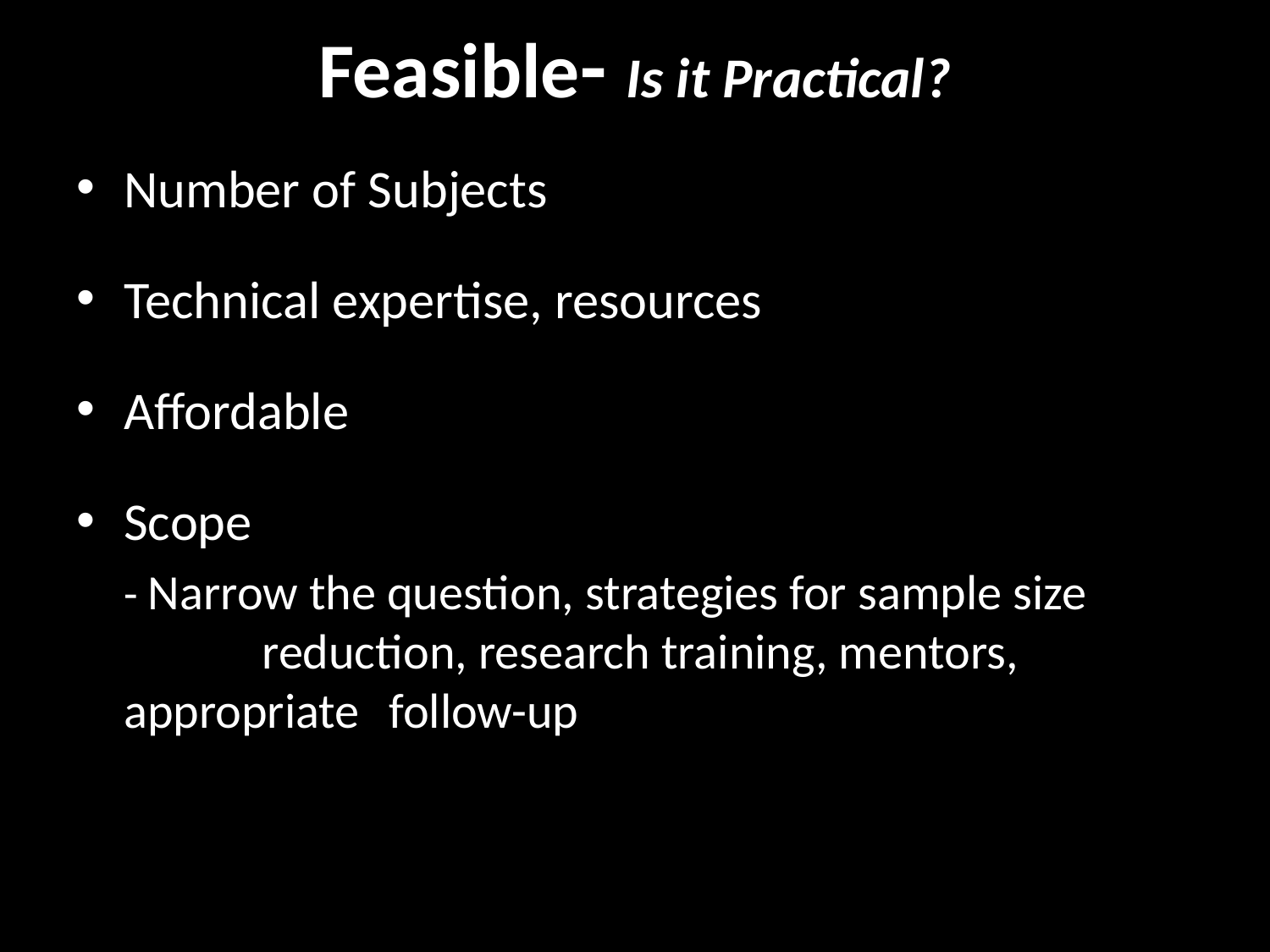

# Feasible- Is it Practical?
Number of Subjects

Technical expertise, resources

Affordable

Scope
	- Narrow the question, strategies for sample size 	 	 reduction, research training, mentors, appropriate 	 follow-up